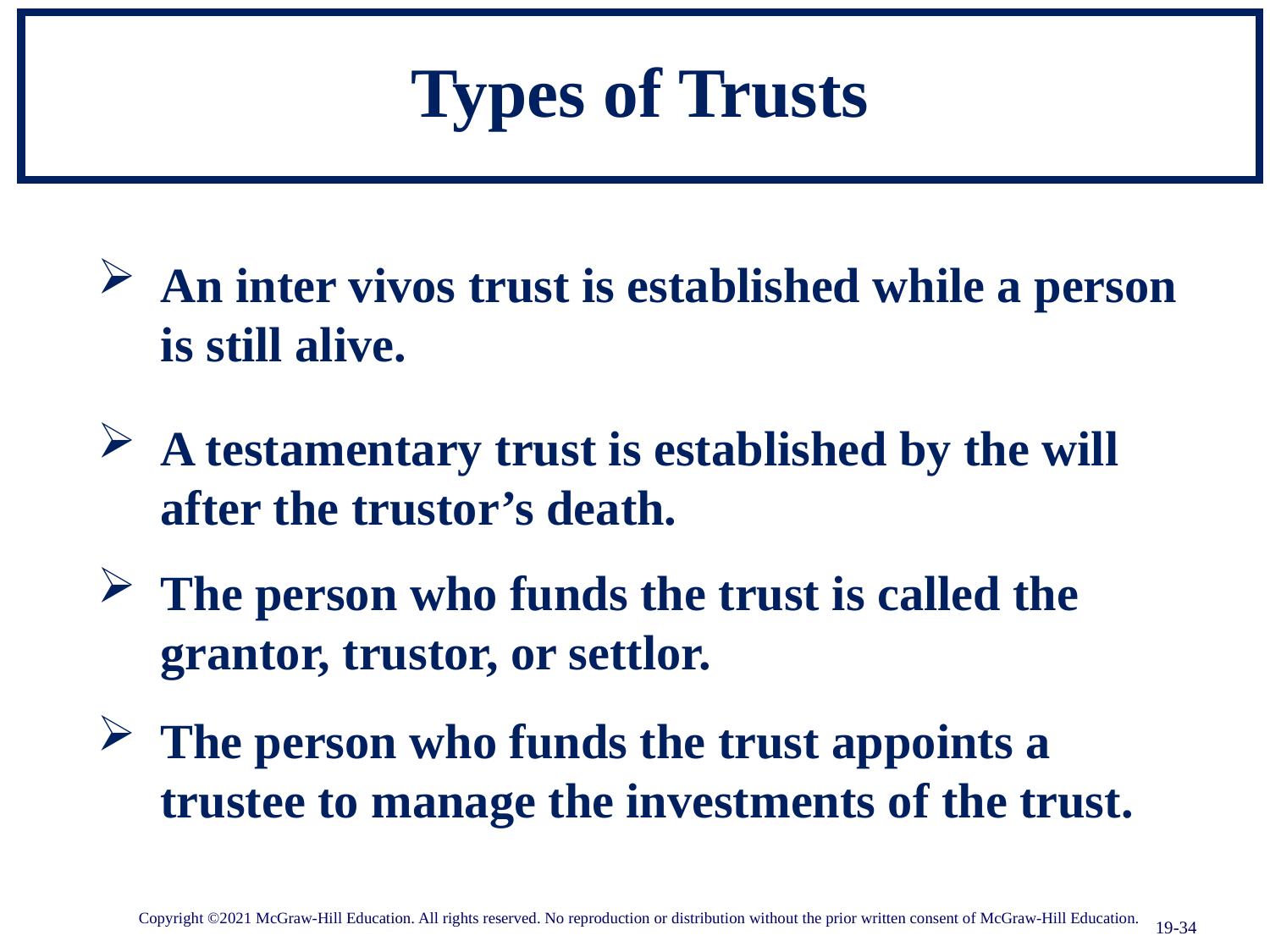

# Types of Trusts
An inter vivos trust is established while a person is still alive.
A testamentary trust is established by the will after the trustor’s death.
The person who funds the trust is called the grantor, trustor, or settlor.
The person who funds the trust appoints a trustee to manage the investments of the trust.
Copyright ©2021 McGraw-Hill Education. All rights reserved. No reproduction or distribution without the prior written consent of McGraw-Hill Education.
19-34